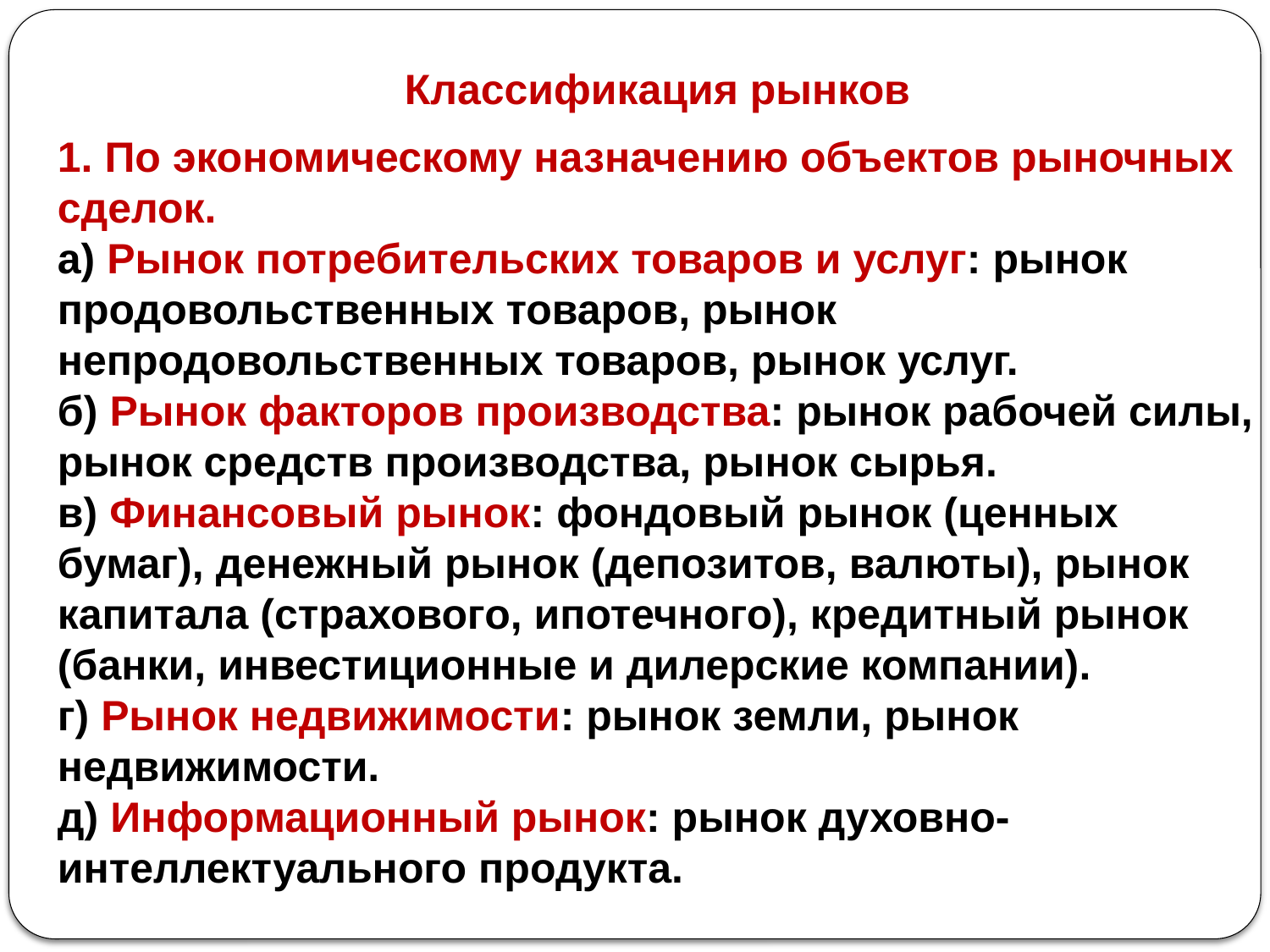

Классификация рынков

1. По экономическому назначению объектов рыночных сделок.
а) Рынок потребительских товаров и услуг: рынок продовольственных товаров, рынок непродовольственных товаров, рынок услуг.
б) Рынок факторов производства: рынок рабочей силы, рынок средств производства, рынок сырья.
в) Финансовый рынок: фондовый рынок (ценных бумаг), денежный рынок (депозитов, валюты), рынок капитала (страхового, ипотечного), кредитный рынок (банки, инвестиционные и дилерские компании).
г) Рынок недвижимости: рынок земли, рынок недвижимости.
д) Информационный рынок: рынок духовно-интеллектуального продукта.